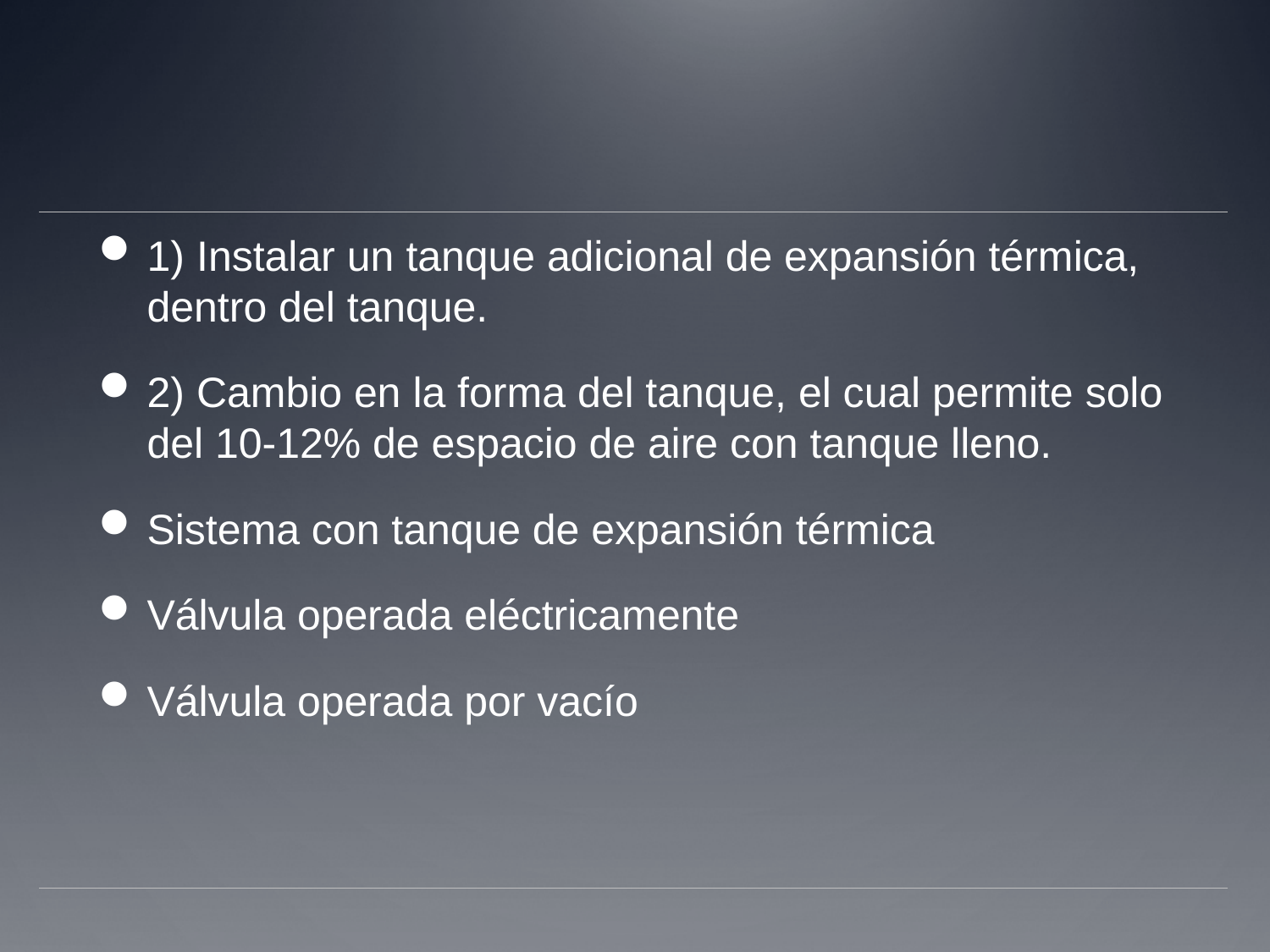

#
1) Instalar un tanque adicional de expansión térmica, dentro del tanque.
2) Cambio en la forma del tanque, el cual permite solo del 10-12% de espacio de aire con tanque lleno.
Sistema con tanque de expansión térmica
Válvula operada eléctricamente
Válvula operada por vacío